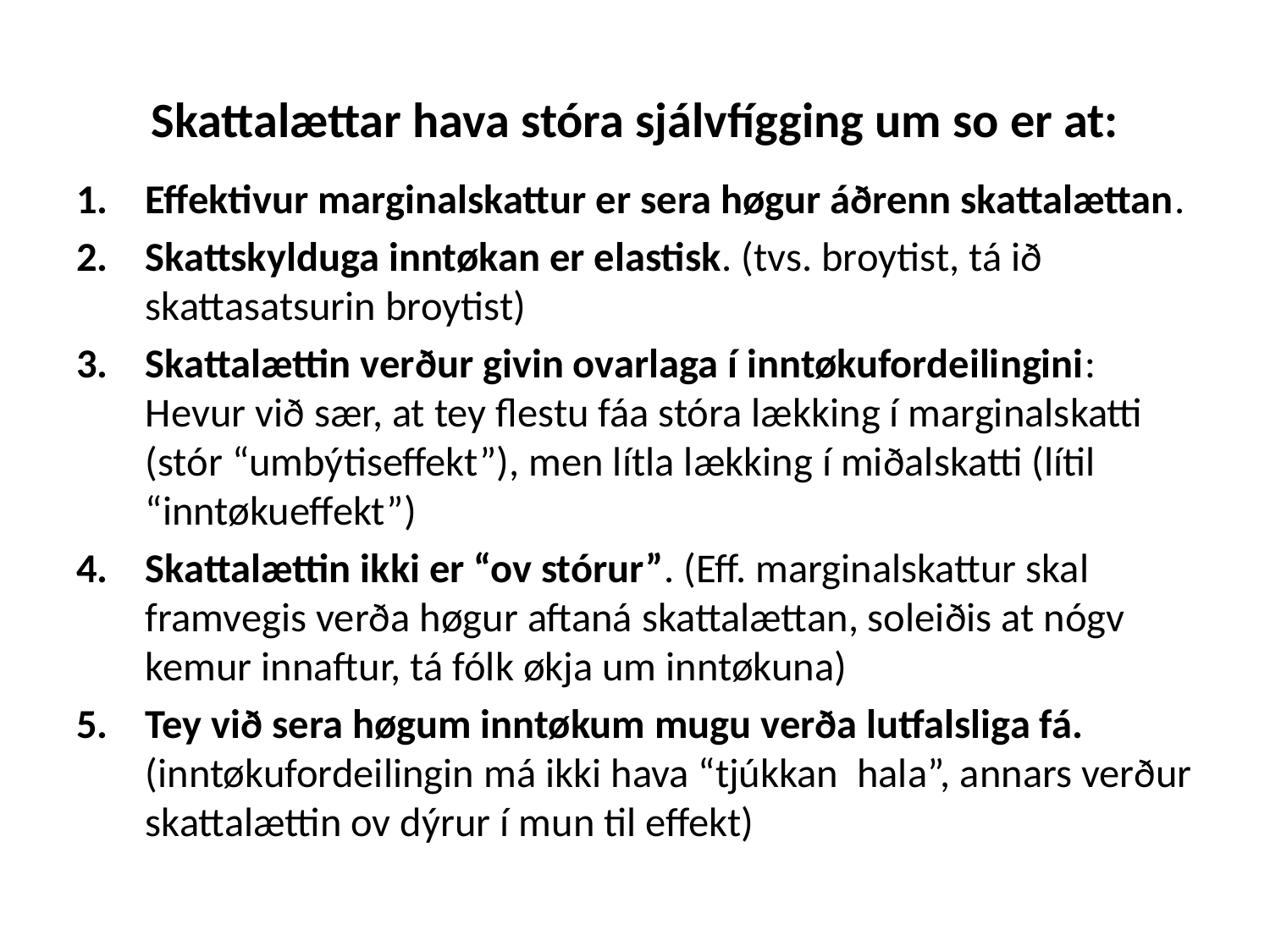

# Skattalættar hava stóra sjálvfígging um so er at:
Effektivur marginalskattur er sera høgur áðrenn skattalættan.
Skattskylduga inntøkan er elastisk. (tvs. broytist, tá ið skattasatsurin broytist)
Skattalættin verður givin ovarlaga í inntøkufordeilingini: Hevur við sær, at tey flestu fáa stóra lækking í marginalskatti (stór “umbýtiseffekt”), men lítla lækking í miðalskatti (lítil “inntøkueffekt”)
Skattalættin ikki er “ov stórur”. (Eff. marginalskattur skal framvegis verða høgur aftaná skattalættan, soleiðis at nógv kemur innaftur, tá fólk økja um inntøkuna)
Tey við sera høgum inntøkum mugu verða lutfalsliga fá. (inntøkufordeilingin má ikki hava “tjúkkan  hala”, annars verður skattalættin ov dýrur í mun til effekt)